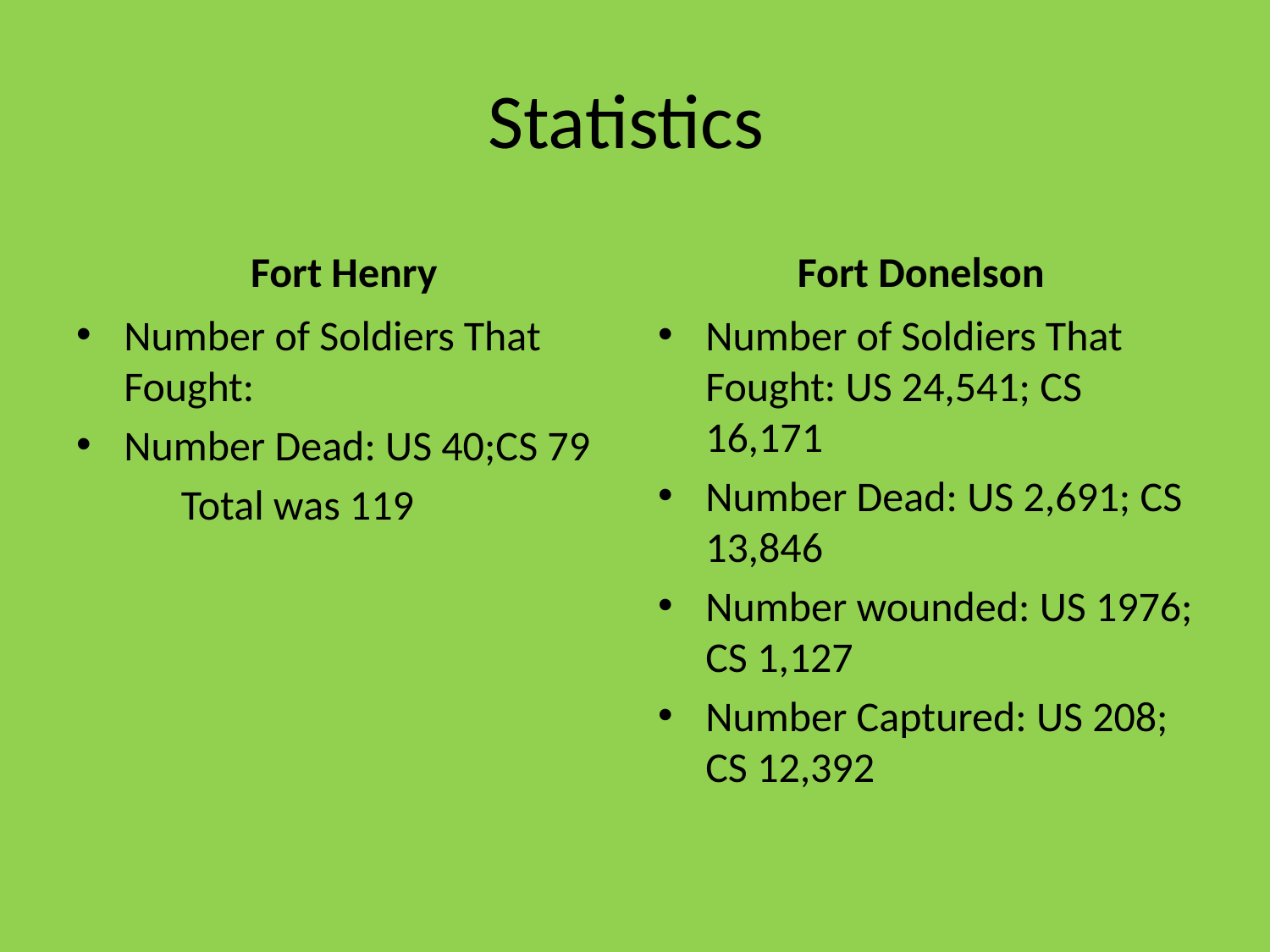

# Statistics
Fort Henry
Fort Donelson
Number of Soldiers That Fought:
Number Dead: US 40;CS 79
           Total was 119

Number of Soldiers That Fought: US 24,541; CS 16,171
Number Dead: US 2,691; CS  13,846
Number wounded: US 1976; CS 1,127
Number Captured: US 208; CS 12,392